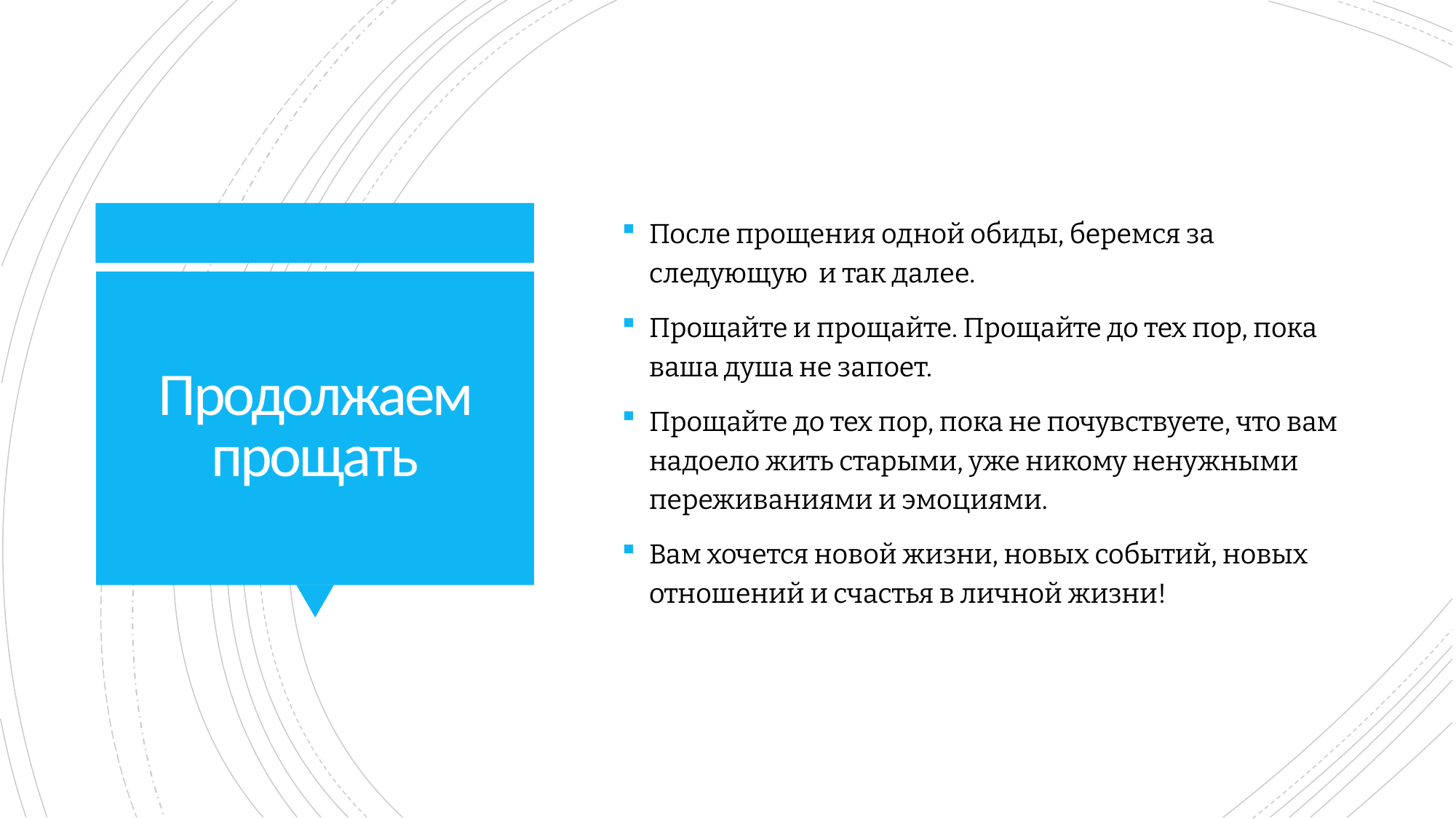

После прощения одной обиды, беремся за следующую  и так далее.
Прощайте и прощайте. Прощайте до тех пор, пока ваша душа не запоет.
Прощайте до тех пор, пока не почувствуете, что вам надоело жить старыми, уже никому ненужными переживаниями и эмоциями.
Вам хочется новой жизни, новых событий, новых отношений и счастья в личной жизни!
# Продолжаем прощать